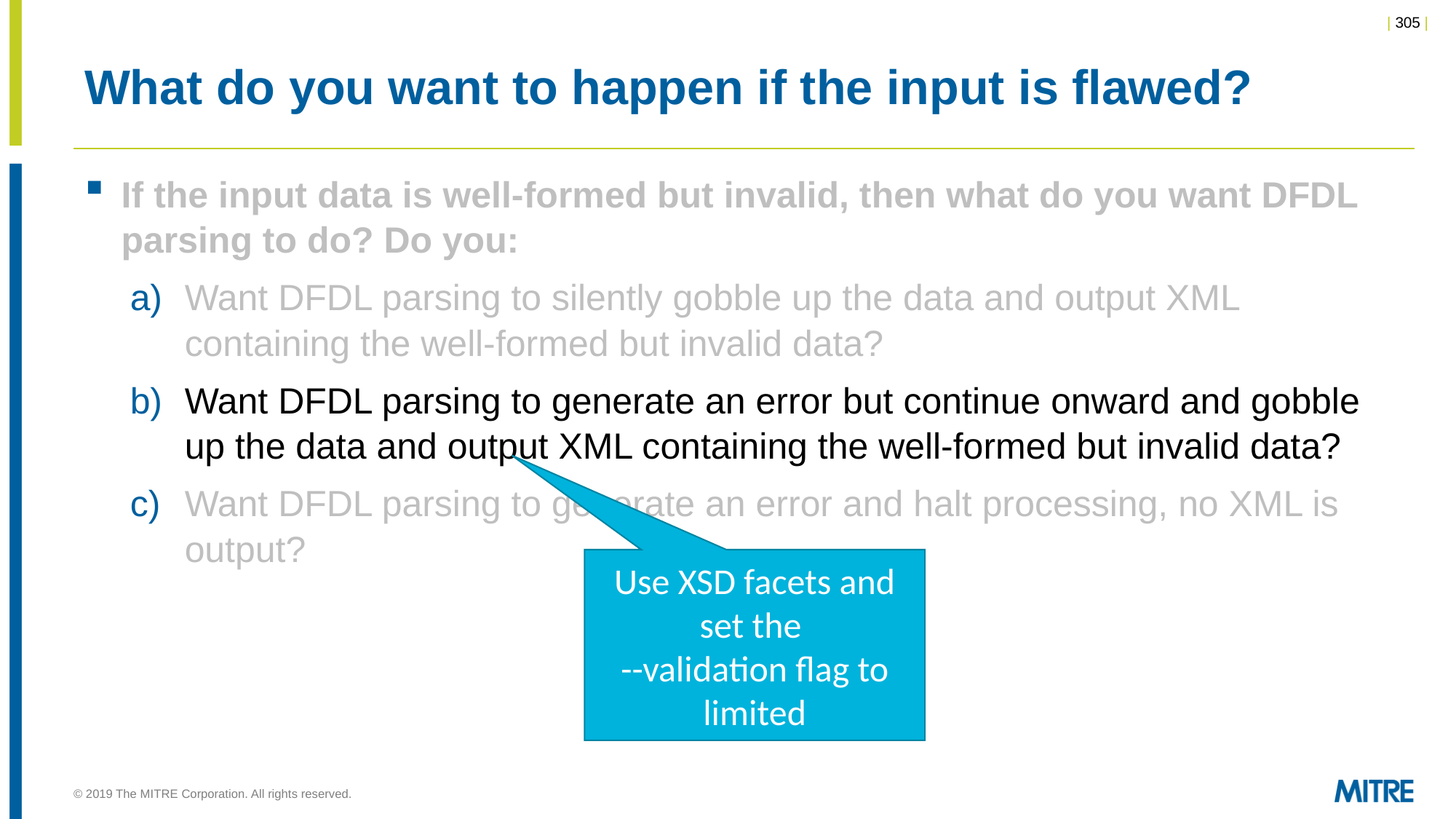

# What do you want to happen if the input is flawed?
If the input data is well-formed but invalid, then what do you want DFDL parsing to do? Do you:
Want DFDL parsing to silently gobble up the data and output XML containing the well-formed but invalid data?
Want DFDL parsing to generate an error but continue onward and gobble up the data and output XML containing the well-formed but invalid data?
Want DFDL parsing to generate an error and halt processing, no XML is output?

Use XSD facets and set the
--validation flag to limited
© 2019 The MITRE Corporation. All rights reserved.